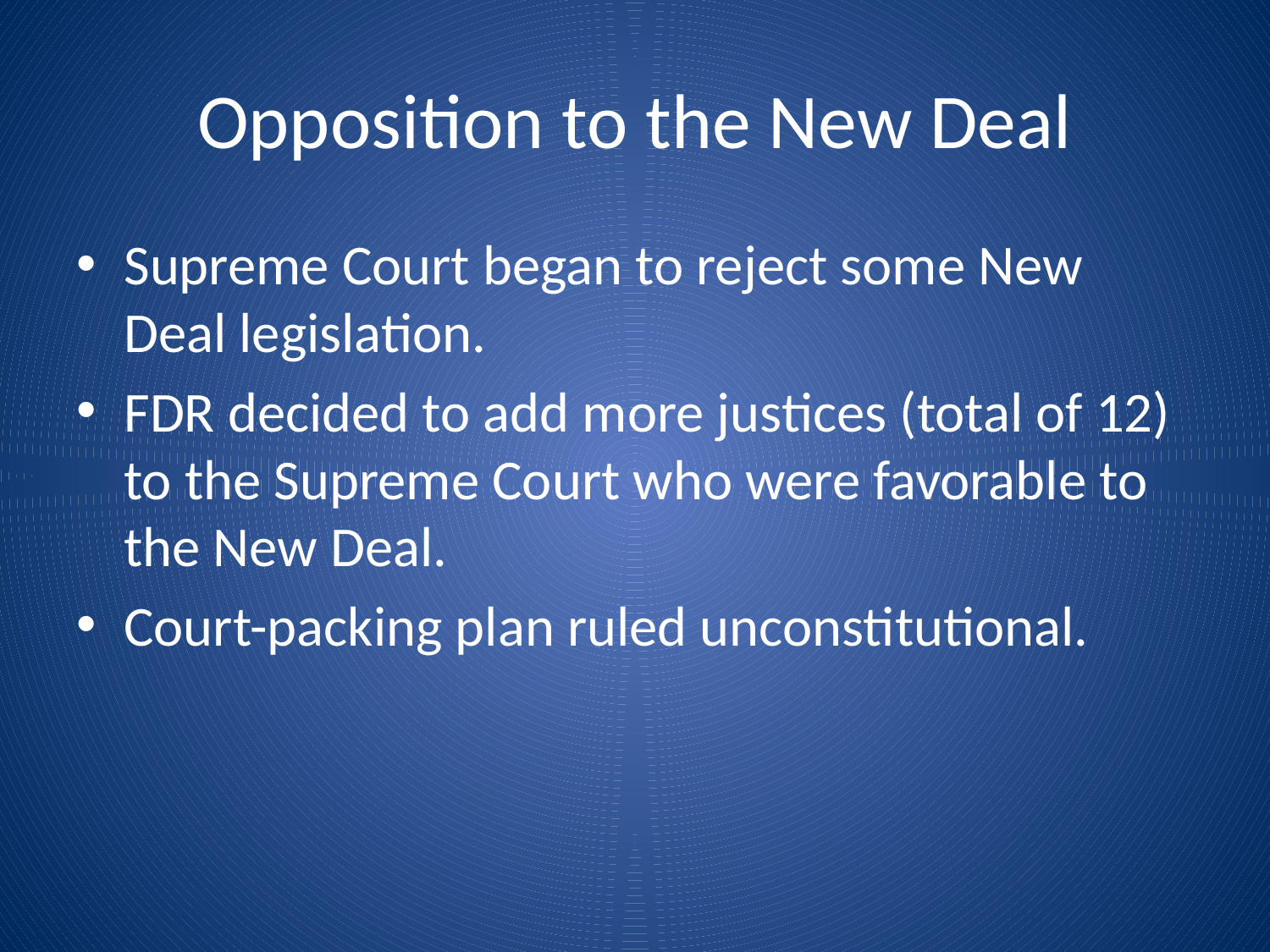

# Opposition to the New Deal
Supreme Court began to reject some New Deal legislation.
FDR decided to add more justices (total of 12) to the Supreme Court who were favorable to the New Deal.
Court-packing plan ruled unconstitutional.